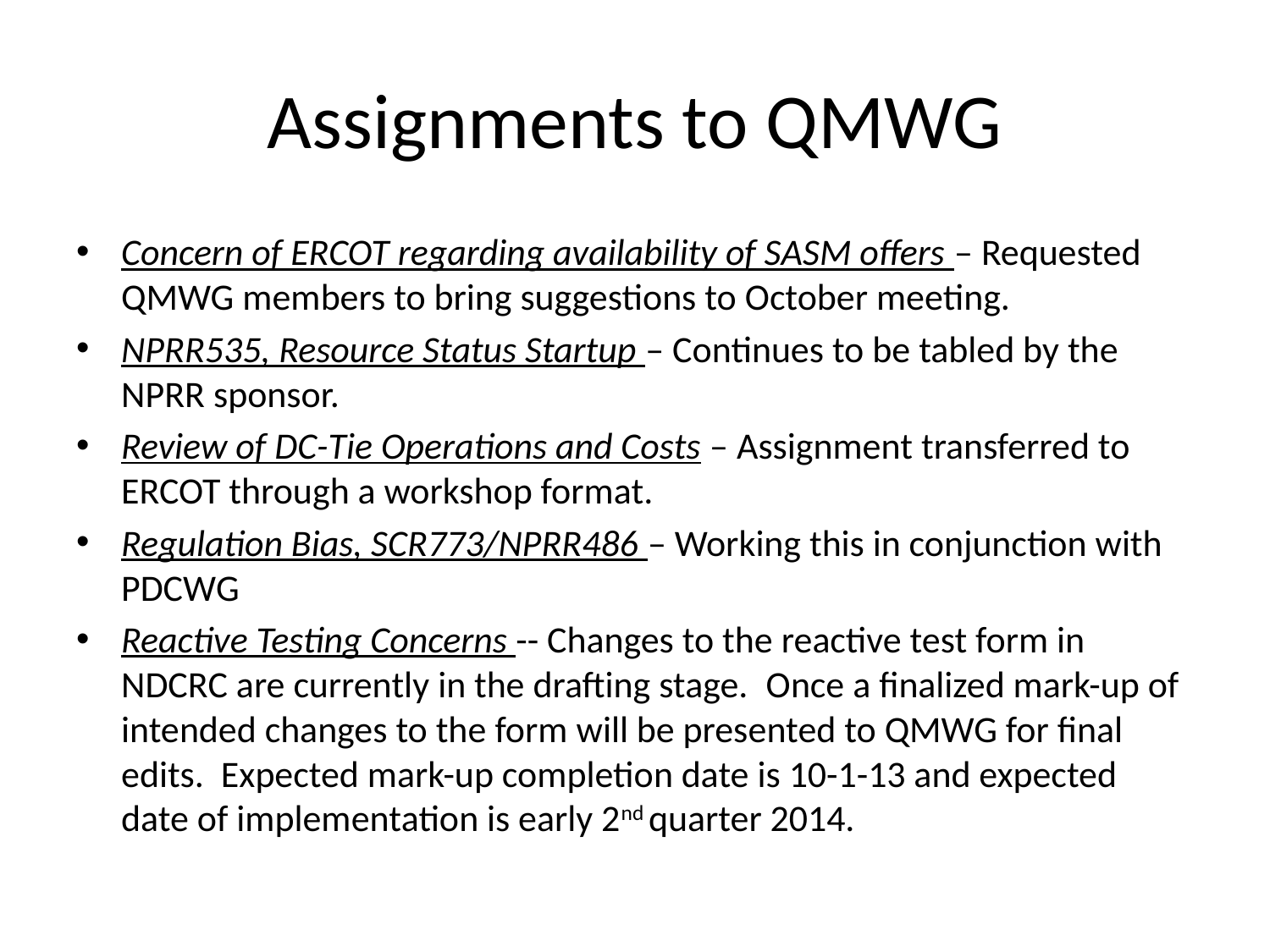

# Assignments to QMWG
Concern of ERCOT regarding availability of SASM offers – Requested QMWG members to bring suggestions to October meeting.
NPRR535, Resource Status Startup – Continues to be tabled by the NPRR sponsor.
Review of DC-Tie Operations and Costs – Assignment transferred to ERCOT through a workshop format.
Regulation Bias, SCR773/NPRR486 – Working this in conjunction with PDCWG
Reactive Testing Concerns -- Changes to the reactive test form in NDCRC are currently in the drafting stage.  Once a finalized mark-up of intended changes to the form will be presented to QMWG for final edits.  Expected mark-up completion date is 10-1-13 and expected date of implementation is early 2nd quarter 2014.